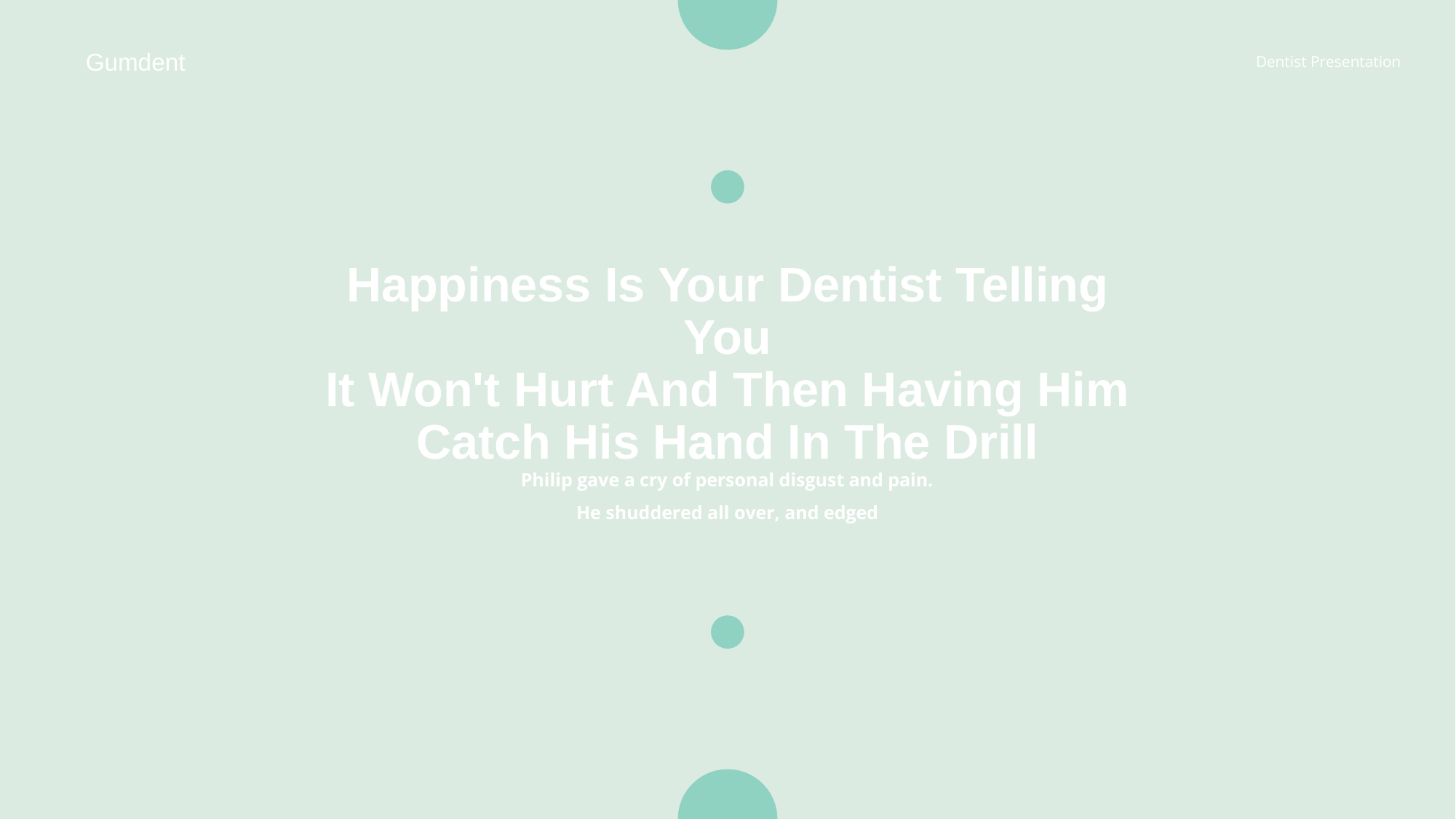

# Happiness Is Your Dentist Telling You It Won't Hurt And Then Having Him Catch His Hand In The Drill
Philip gave a cry of personal disgust and pain.
He shuddered all over, and edged